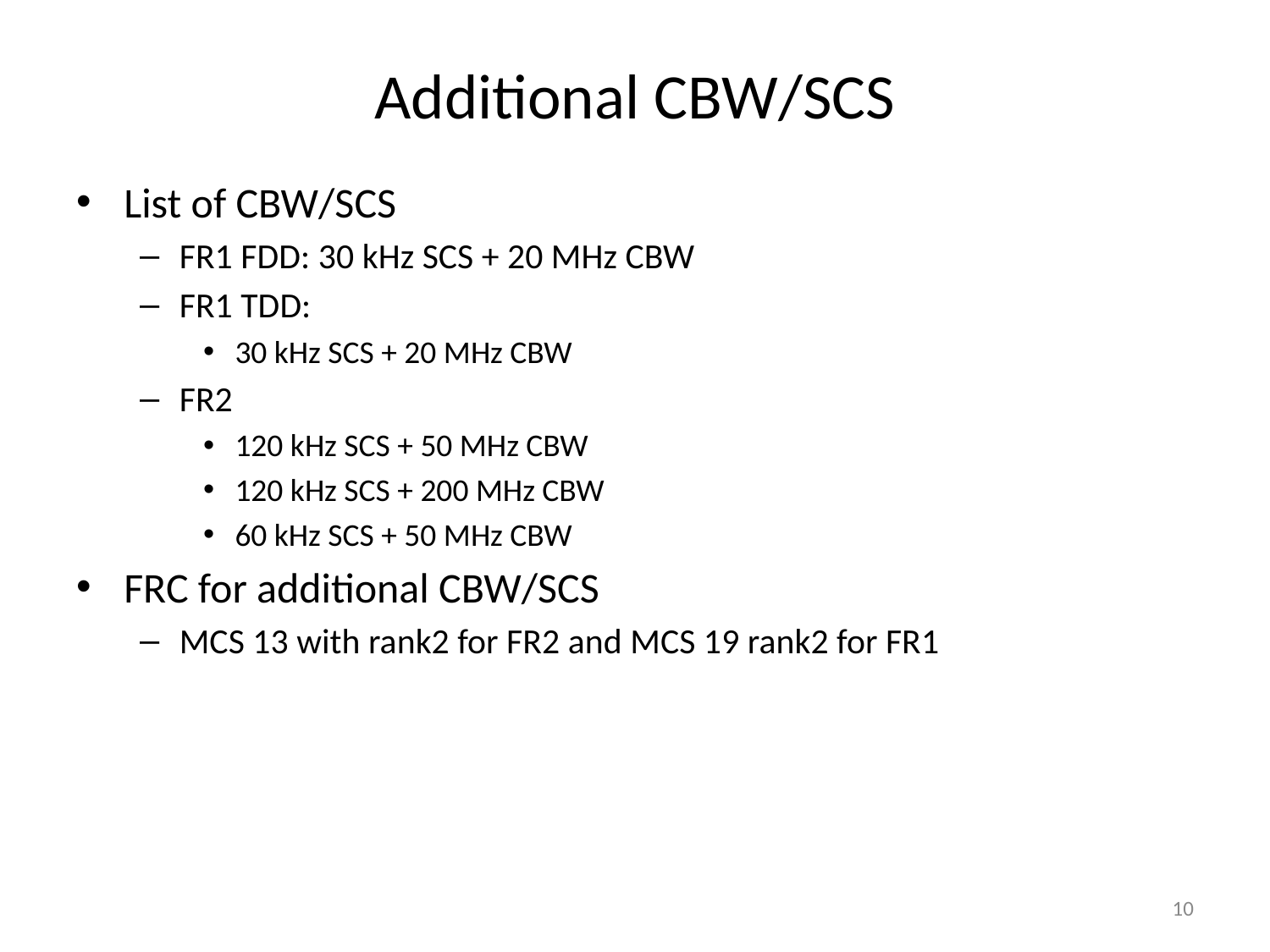

# Additional CBW/SCS
List of CBW/SCS
FR1 FDD: 30 kHz SCS + 20 MHz CBW
FR1 TDD:
30 kHz SCS + 20 MHz CBW
FR2
120 kHz SCS + 50 MHz CBW
120 kHz SCS + 200 MHz CBW
60 kHz SCS + 50 MHz CBW
FRC for additional CBW/SCS
MCS 13 with rank2 for FR2 and MCS 19 rank2 for FR1

10